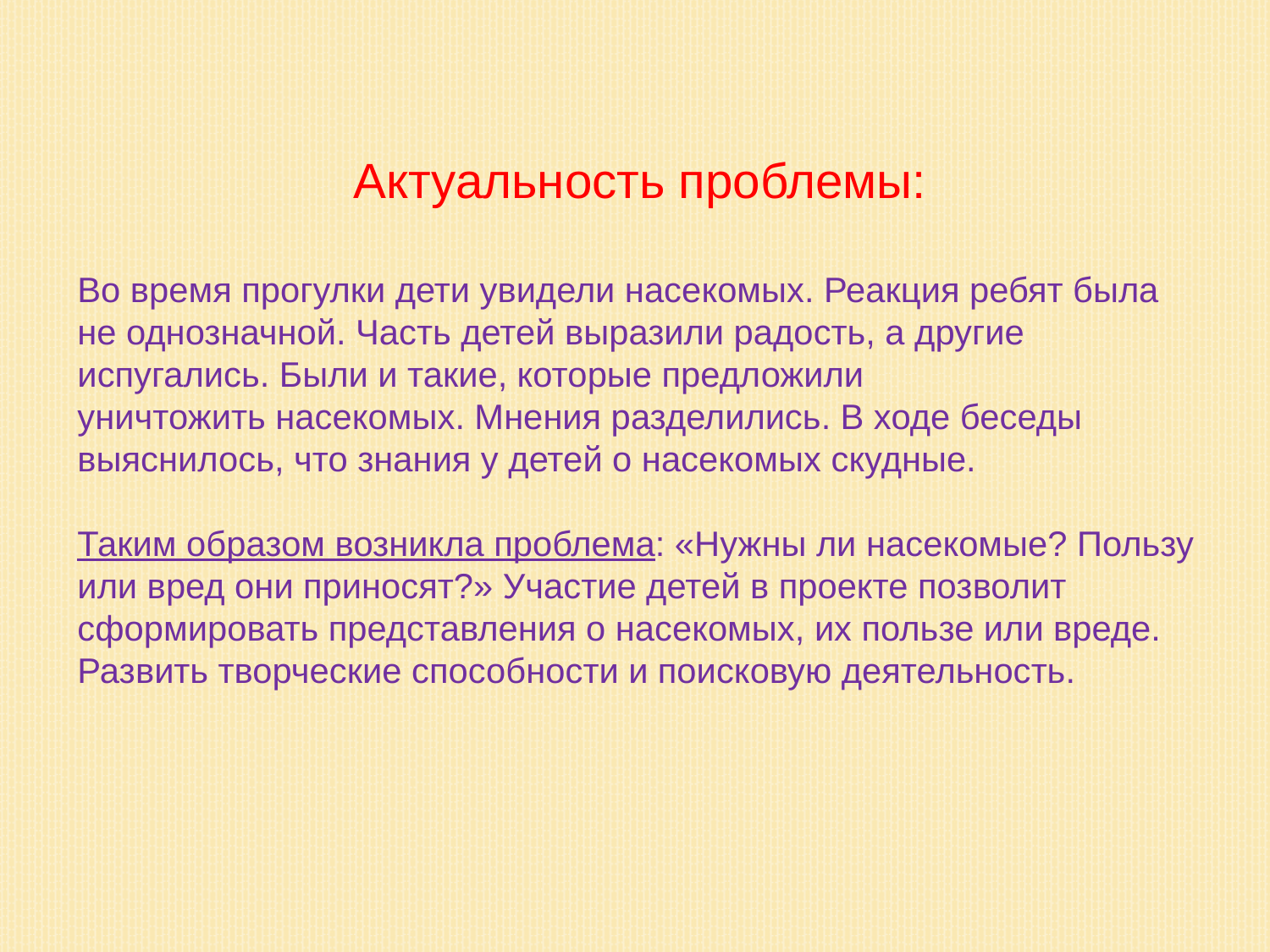

Актуальность проблемы:

Во время прогулки дети увидели насекомых. Реакция ребят была не однозначной. Часть детей выразили радость, а другие испугались. Были и такие, которые предложили уничтожить насекомых. Мнения разделились. В ходе беседы выяснилось, что знания у детей о насекомых скудные.

Таким образом возникла проблема: «Нужны ли насекомые? Пользу или вред они приносят?» Участие детей в проекте позволит сформировать представления о насекомых, их пользе или вреде. Развить творческие способности и поисковую деятельность.